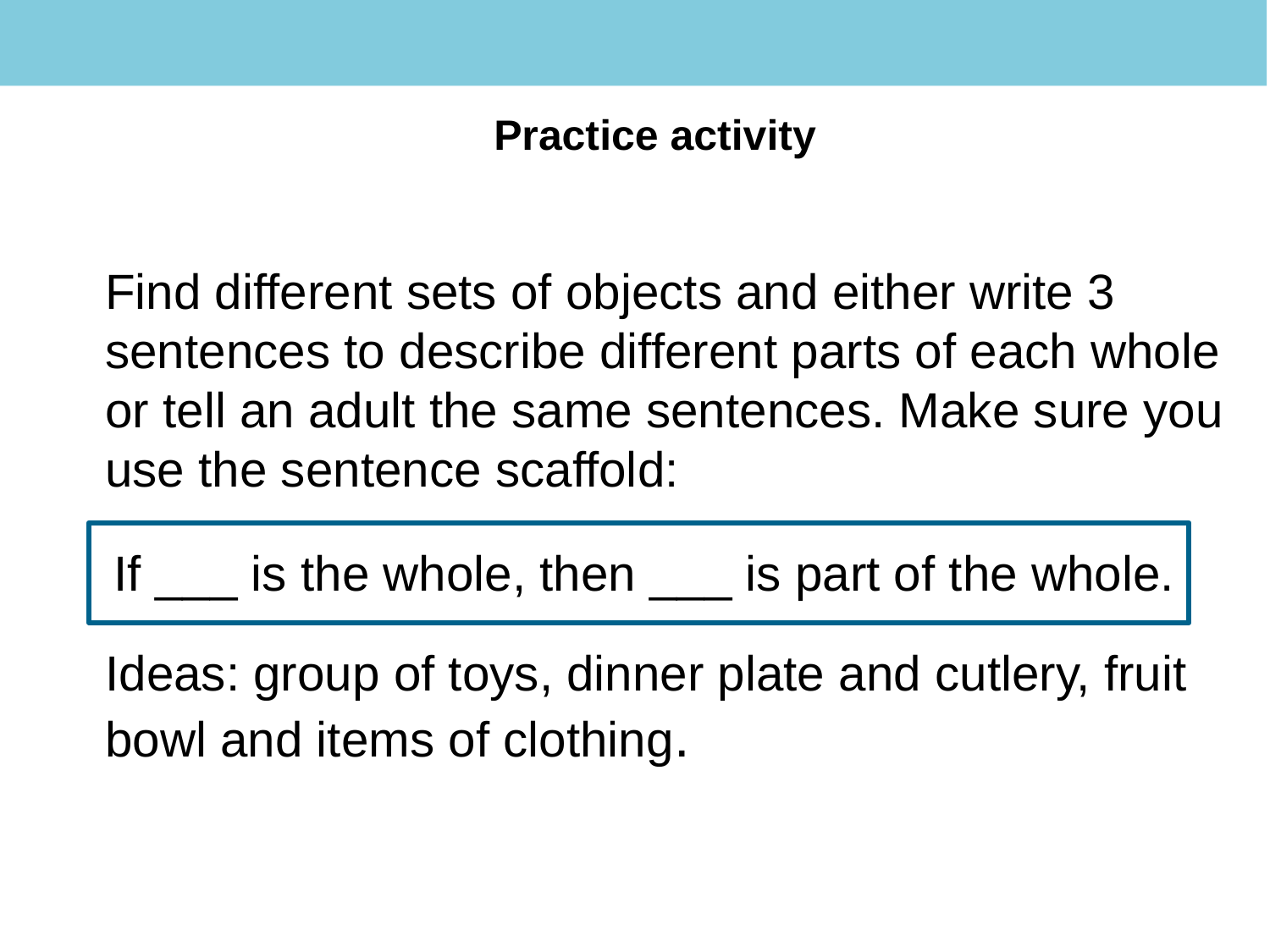

# Practice activity
	Find different sets of objects and either write 3  sentences to describe different parts of each whole or tell an adult the same sentences. Make sure you use the sentence scaffold:

If ___ is the whole, then ___ is part of the whole.

	Ideas: group of toys, dinner plate and cutlery, fruit bowl and items of clothing.